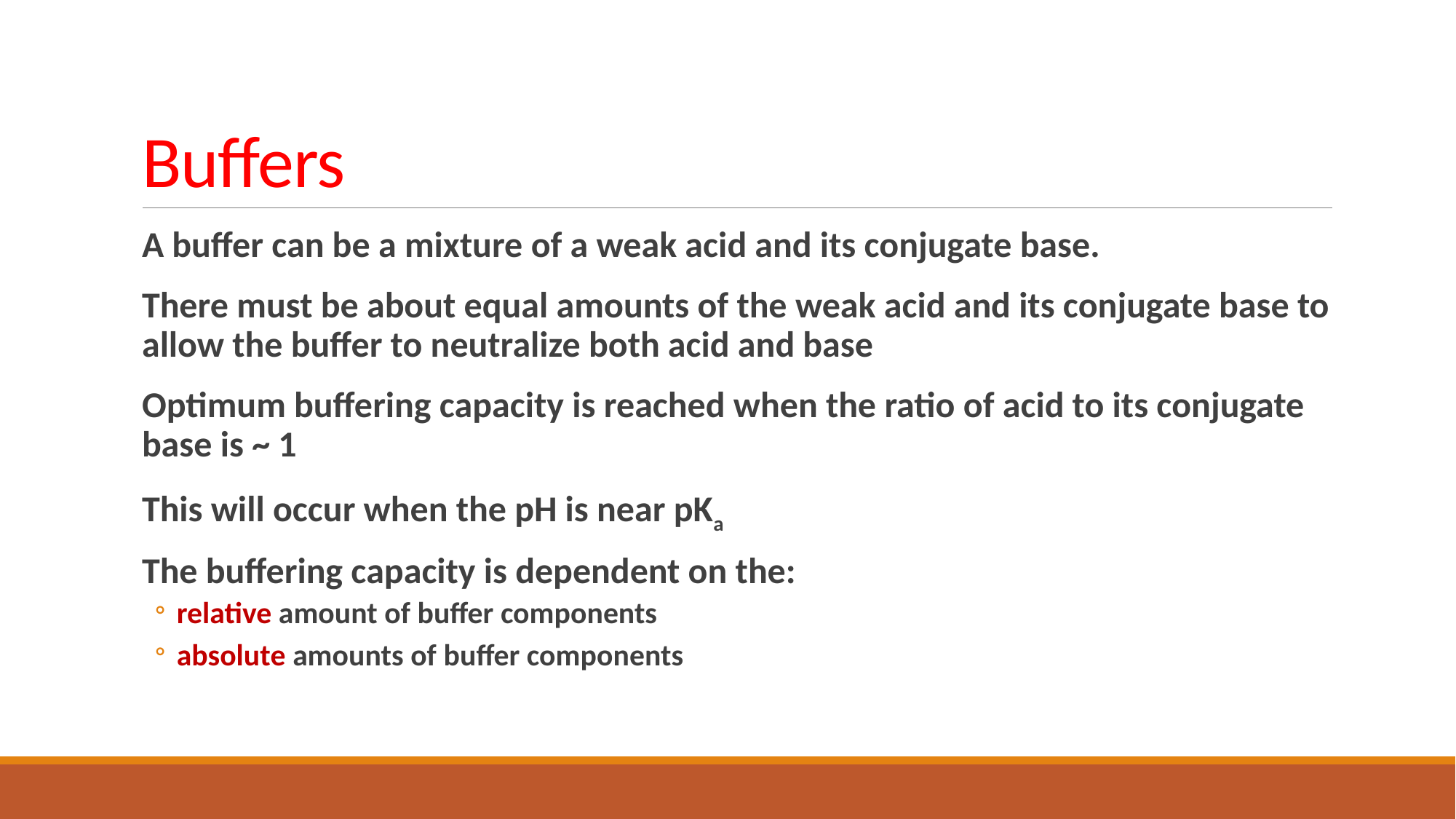

# Buffers
A buffer can be a mixture of a weak acid and its conjugate base.
There must be about equal amounts of the weak acid and its conjugate base to allow the buffer to neutralize both acid and base
Optimum buffering capacity is reached when the ratio of acid to its conjugate base is ~ 1
This will occur when the pH is near pKa
The buffering capacity is dependent on the:
relative amount of buffer components
absolute amounts of buffer components